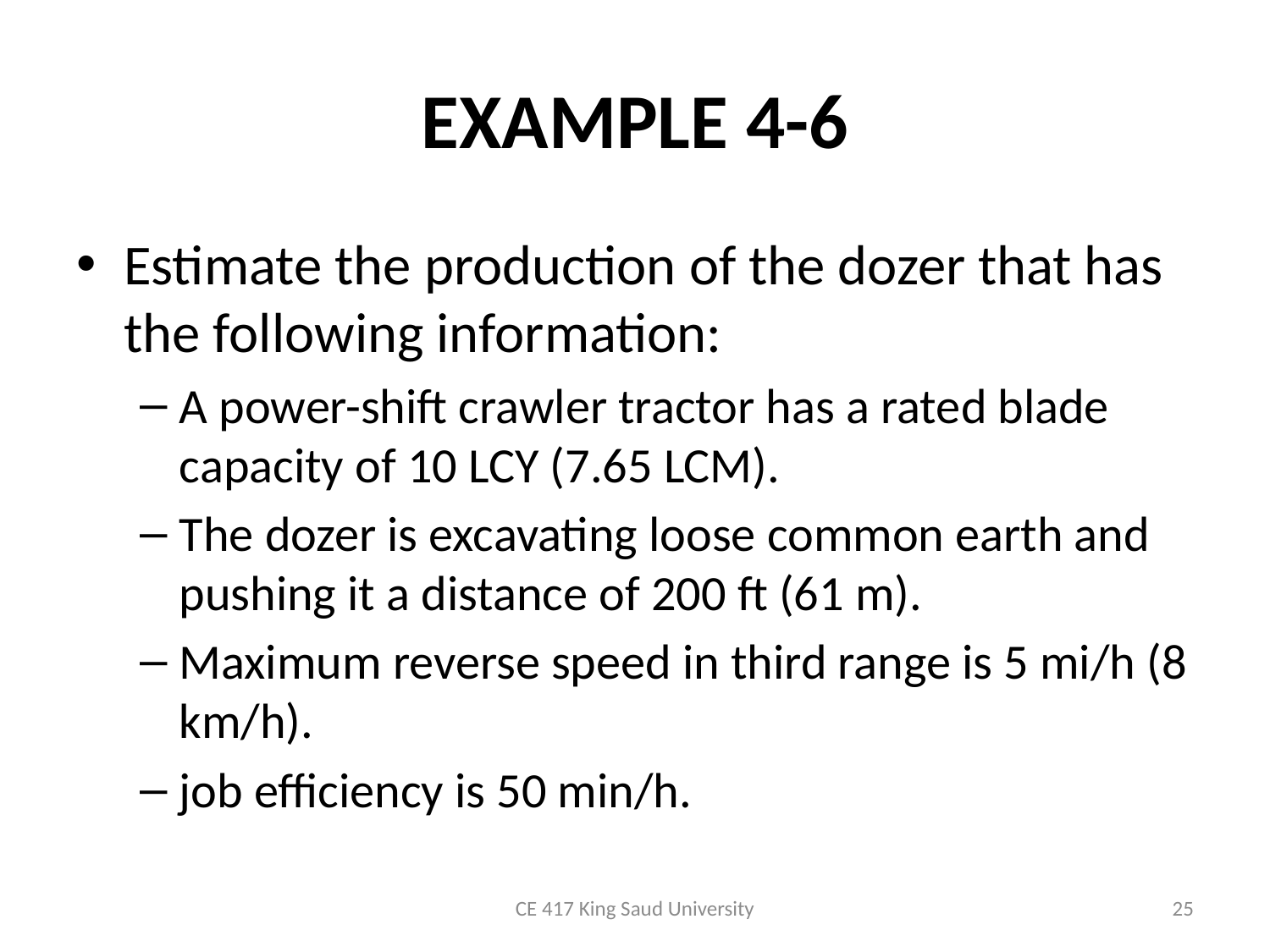

# EXAMPLE 4-6
Estimate the production of the dozer that has the following information:
A power-shift crawler tractor has a rated blade capacity of 10 LCY (7.65 LCM).
The dozer is excavating loose common earth and pushing it a distance of 200 ft (61 m).
Maximum reverse speed in third range is 5 mi/h (8 km/h).
job efficiency is 50 min/h.
CE 417 King Saud University
25